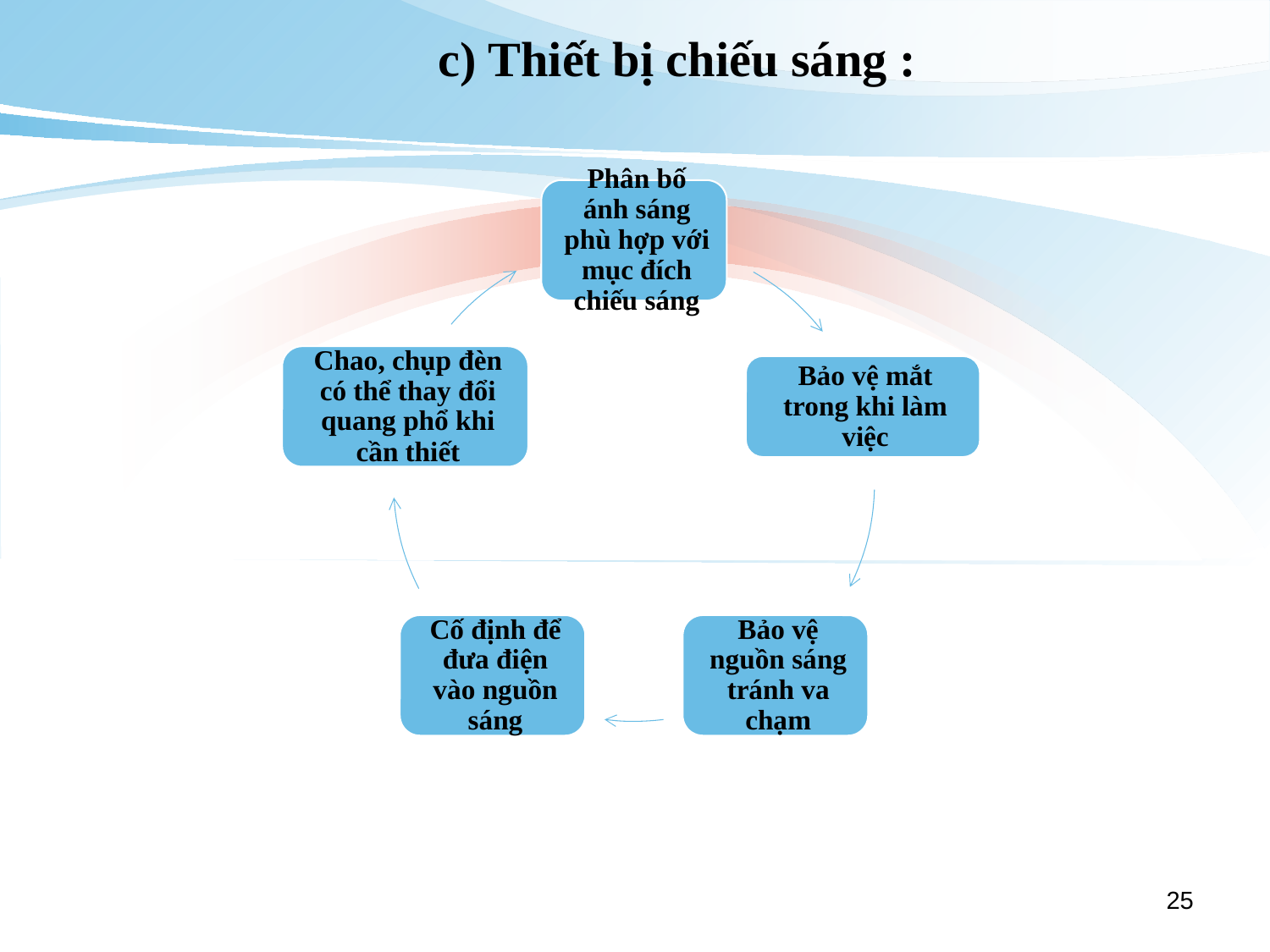

c) Thiết bị chiếu sáng :
Phân bố ánh sáng phù hợp với mục đích chiếu sáng
Bảo vệ mắt trong khi làm việc
Bảo vệ nguồn sáng tránh va chạm
Cố định để đưa điện vào nguồn sáng
Chao, chụp đèn có thể thay đổi quang phổ khi cần thiết

25